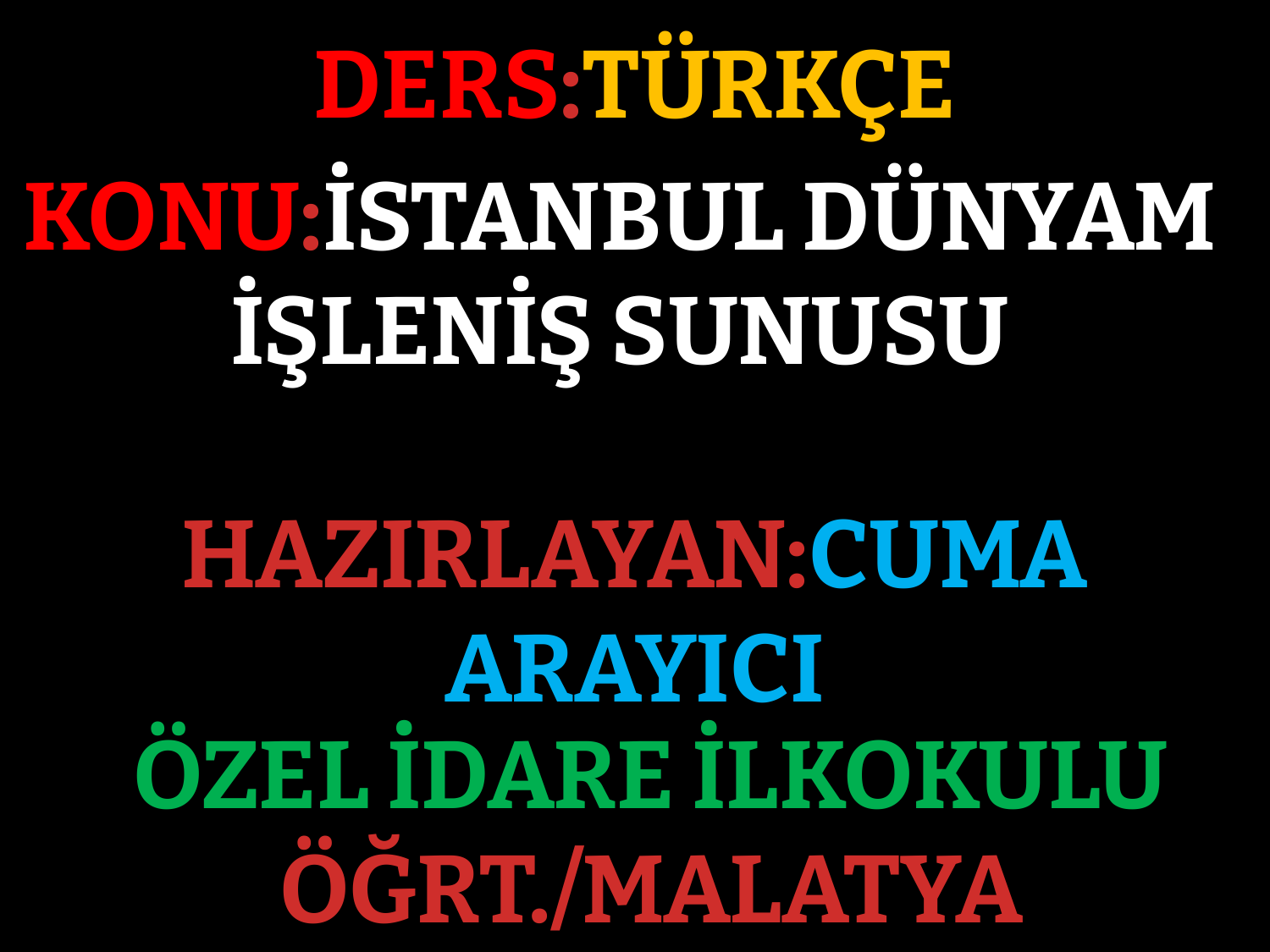

DERS:TÜRKÇE
KONU:İSTANBUL DÜNYAM İŞLENİŞ SUNUSU
HAZIRLAYAN:CUMA ARAYICI
ÖZEL İDARE İLKOKULU ÖĞRT./MALATYA